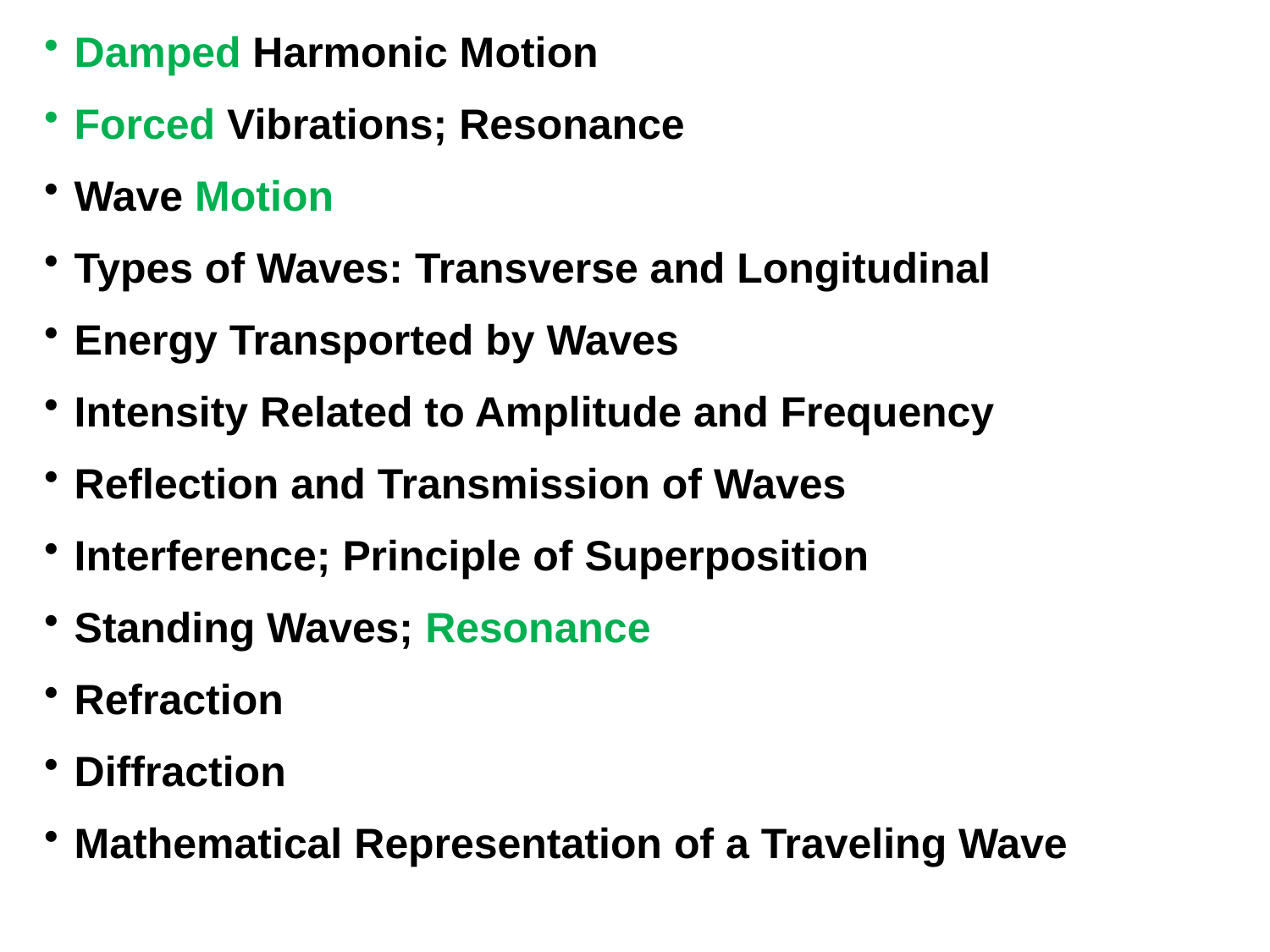

Damped Harmonic Motion
Forced Vibrations; Resonance
Wave Motion
Types of Waves: Transverse and Longitudinal
Energy Transported by Waves
Intensity Related to Amplitude and Frequency
Reflection and Transmission of Waves
Interference; Principle of Superposition
Standing Waves; Resonance
Refraction
Diffraction
Mathematical Representation of a Traveling Wave